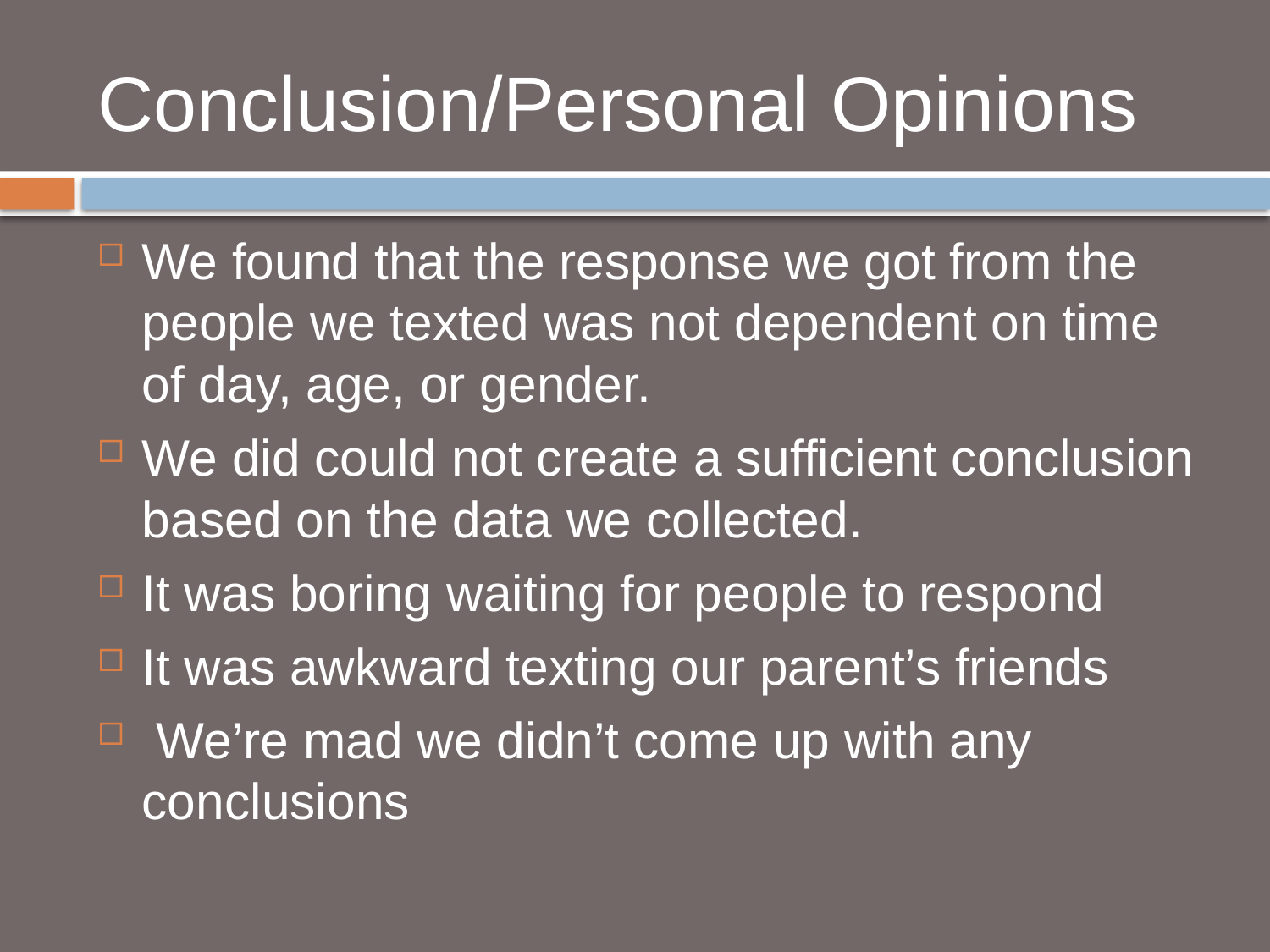

# Conclusion/Personal Opinions
We found that the response we got from the people we texted was not dependent on time of day, age, or gender.
We did could not create a sufficient conclusion based on the data we collected.
It was boring waiting for people to respond
It was awkward texting our parent’s friends
 We’re mad we didn’t come up with any conclusions